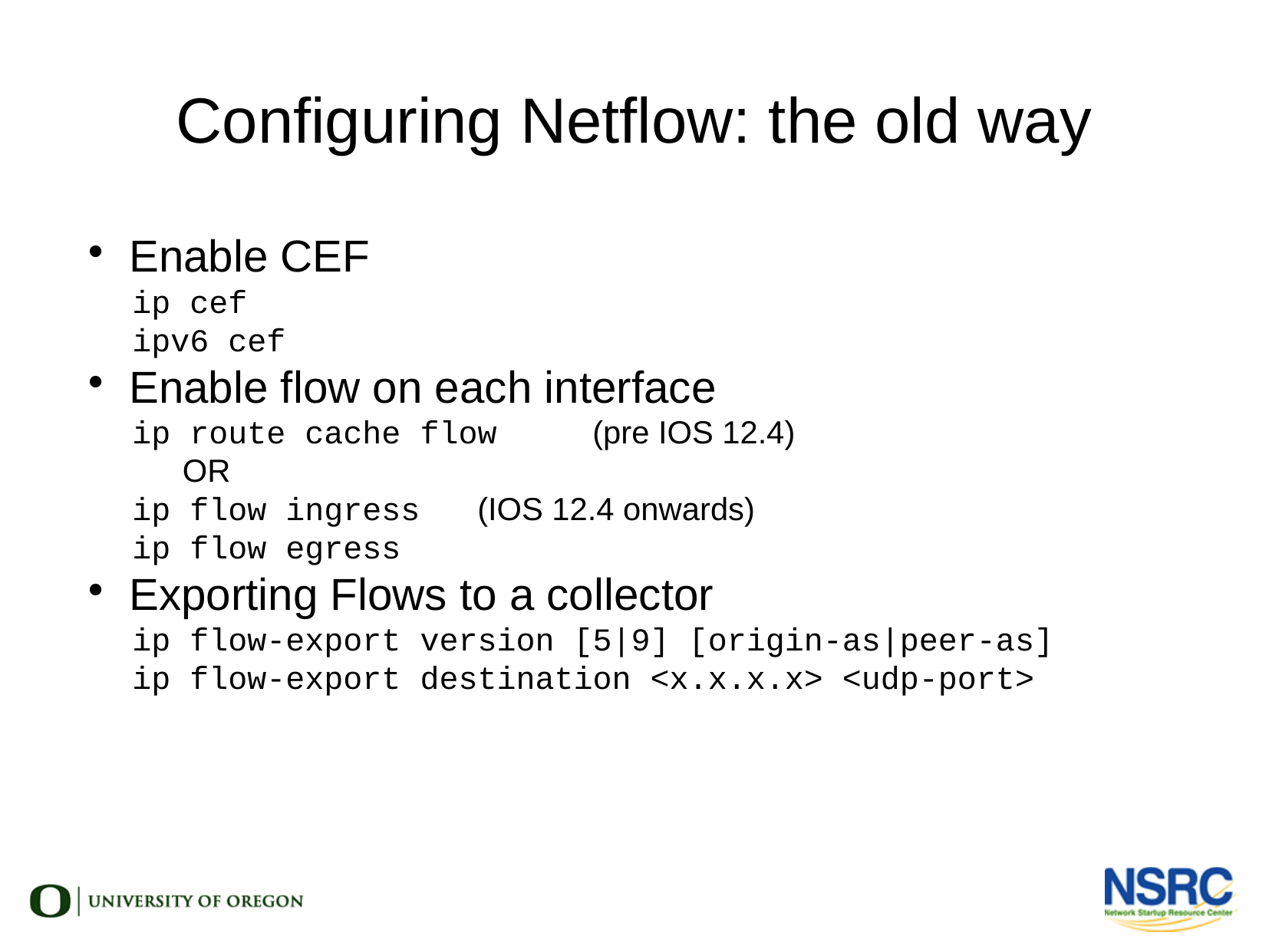

Configuring Netflow: the old way
Enable CEF
ip cef
ipv6 cef
Enable flow on each interface
ip route cache flow 	(pre IOS 12.4)
OR
ip flow ingress	(IOS 12.4 onwards)
ip flow egress
Exporting Flows to a collector
ip flow-export version [5|9] [origin-as|peer-as]
ip flow-export destination <x.x.x.x> <udp-port>